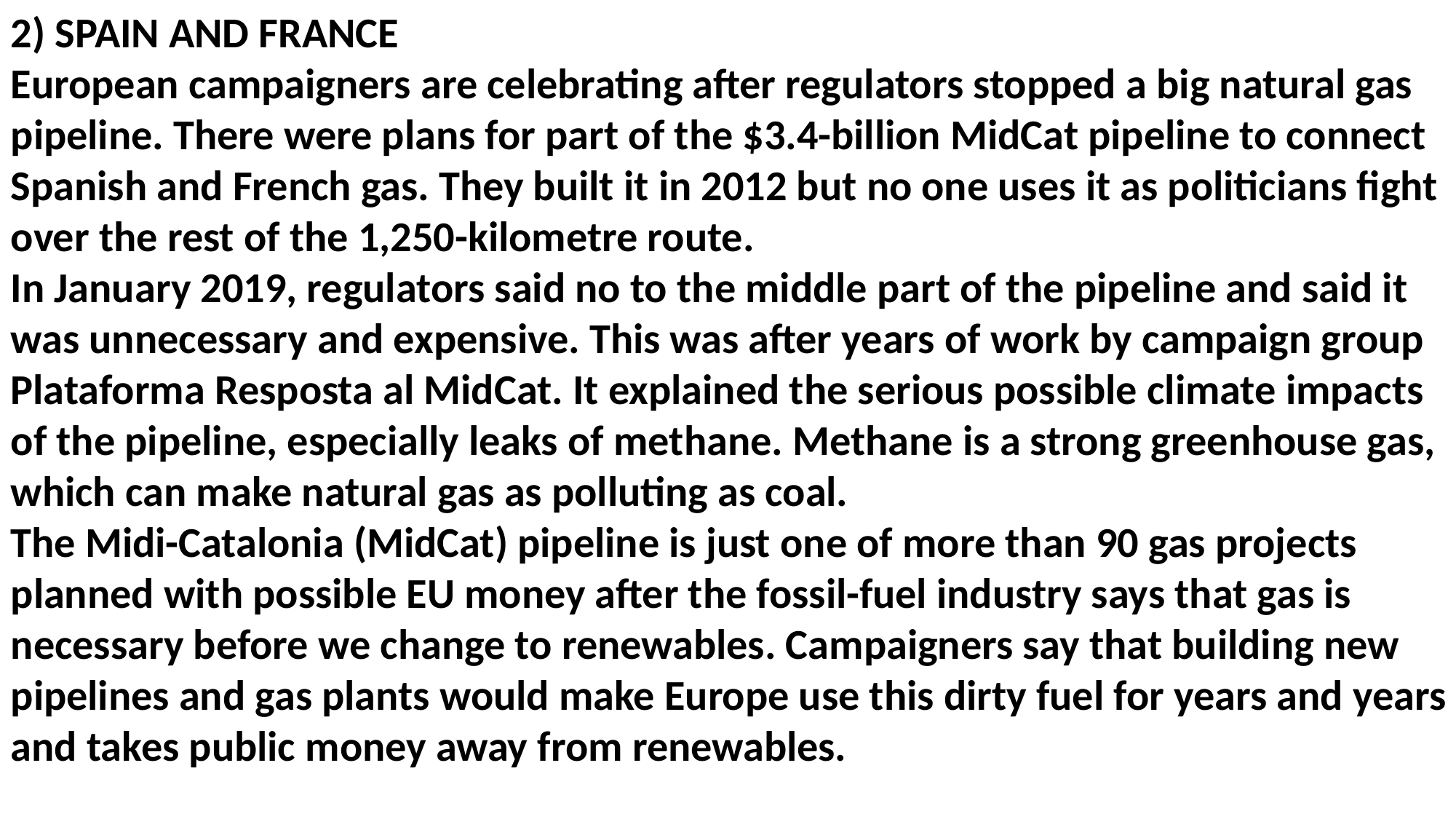

2) SPAIN AND FRANCE
European campaigners are celebrating after regulators stopped a big natural gas pipeline. There were plans for part of the $3.4-billion MidCat pipeline to connect Spanish and French gas. They built it in 2012 but no one uses it as politicians fight over the rest of the 1,250-kilometre route.
In January 2019, regulators said no to the middle part of the pipeline and said it was unnecessary and expensive. This was after years of work by campaign group Plataforma Resposta al MidCat. It explained the serious possible climate impacts of the pipeline, especially leaks of methane. Methane is a strong greenhouse gas, which can make natural gas as polluting as coal.
The Midi-Catalonia (MidCat) pipeline is just one of more than 90 gas projects planned with possible EU money after the fossil-fuel industry says that gas is necessary before we change to renewables. Campaigners say that building new pipelines and gas plants would make Europe use this dirty fuel for years and years and takes public money away from renewables.